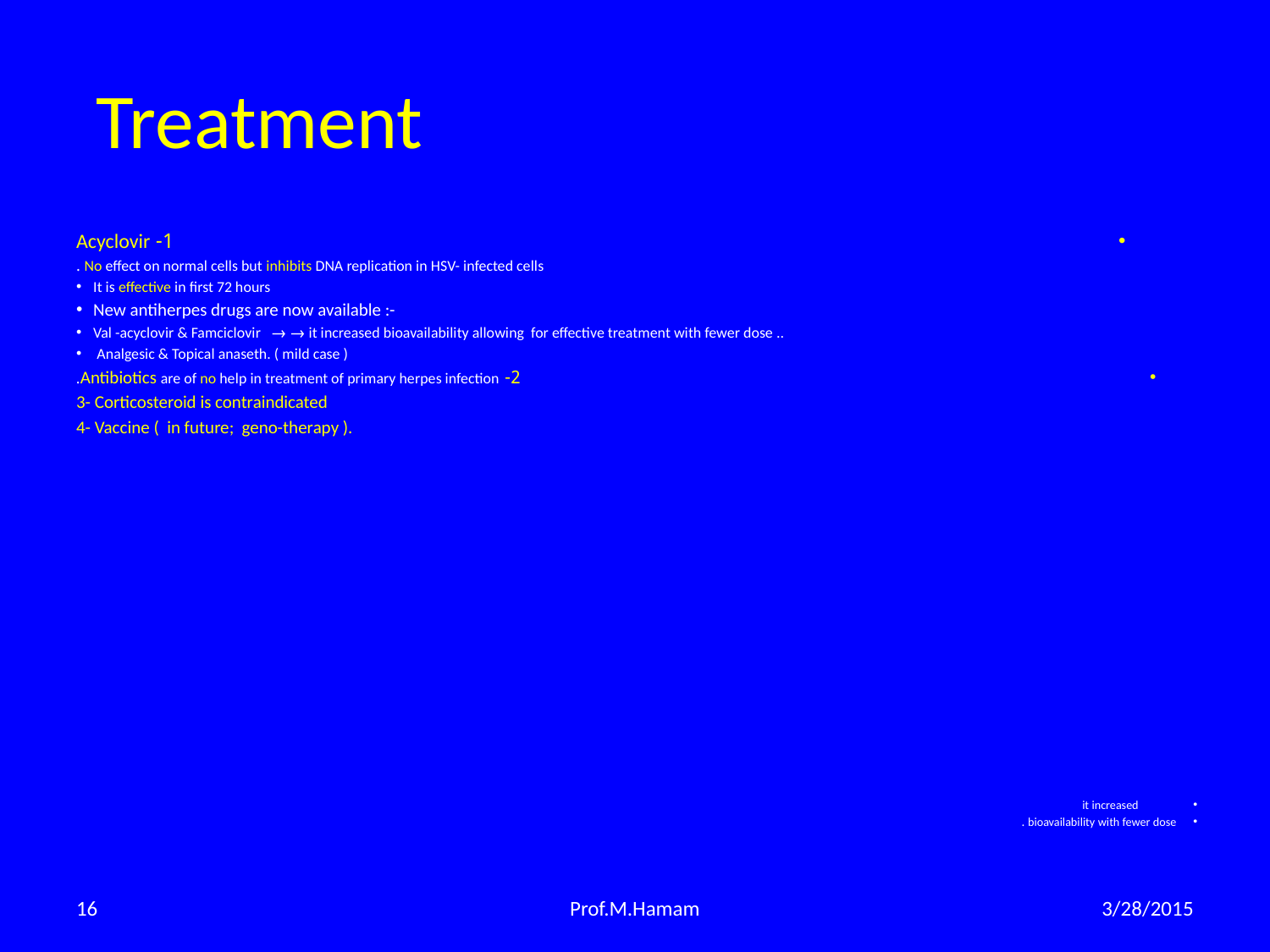

# Treatment
1- Acyclovir
No effect on normal cells but inhibits DNA replication in HSV- infected cells .
It is effective in first 72 hours
New antiherpes drugs are now available :-
Val -acyclovir & Famciclovir   → → it increased bioavailability allowing  for effective treatment with fewer dose ..
 Analgesic & Topical anaseth. ( mild case )
2- Antibiotics are of no help in treatment of primary herpes infection.
3- Corticosteroid is contraindicated
4- Vaccine (  in future;  geno-therapy ).

            it increased
bioavailability with fewer dose .

16
Prof.M.Hamam
3/28/2015